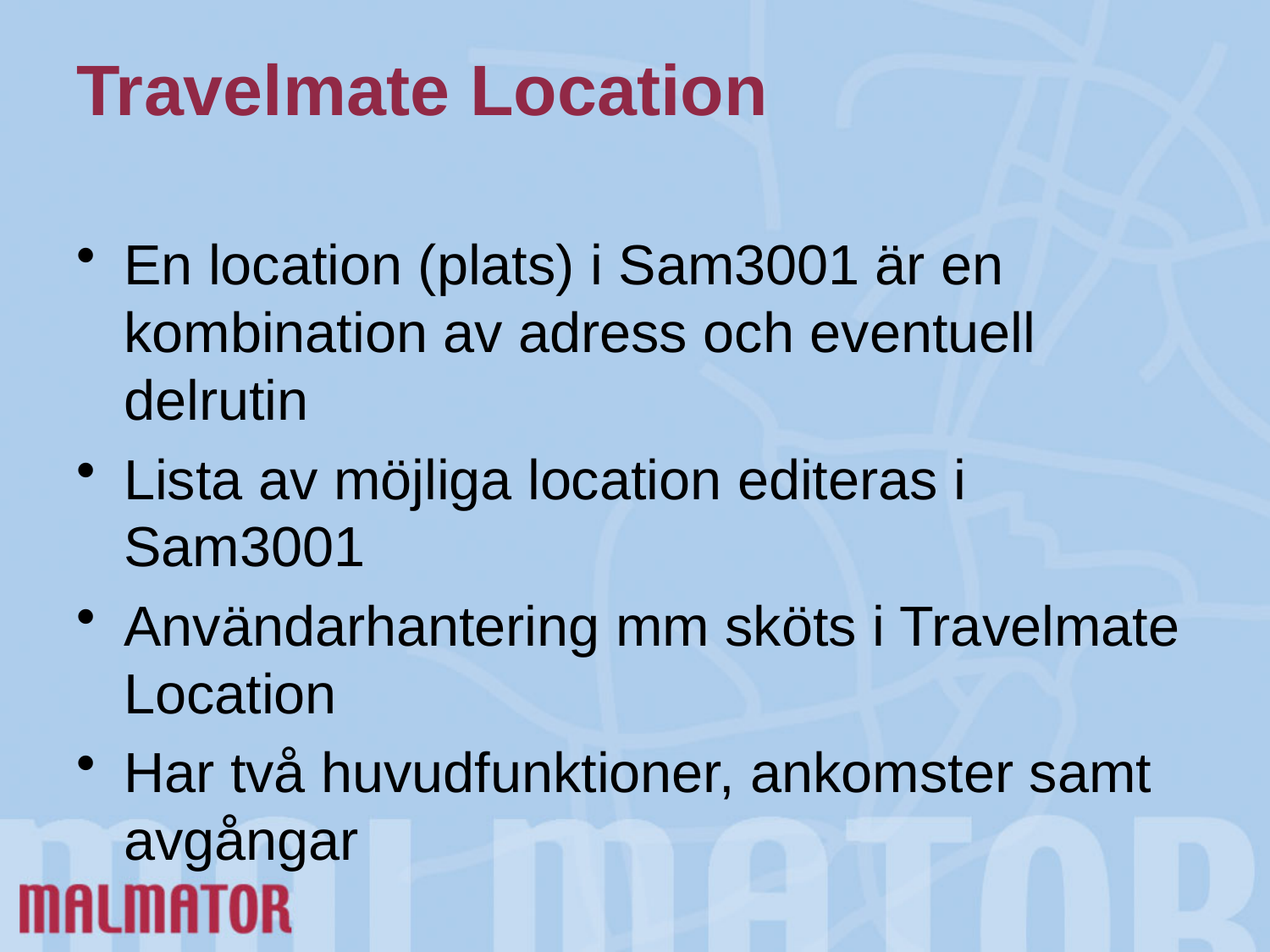

# Travelmate Location
En location (plats) i Sam3001 är en kombination av adress och eventuell delrutin
Lista av möjliga location editeras i Sam3001
Användarhantering mm sköts i Travelmate Location
Har två huvudfunktioner, ankomster samt avgångar